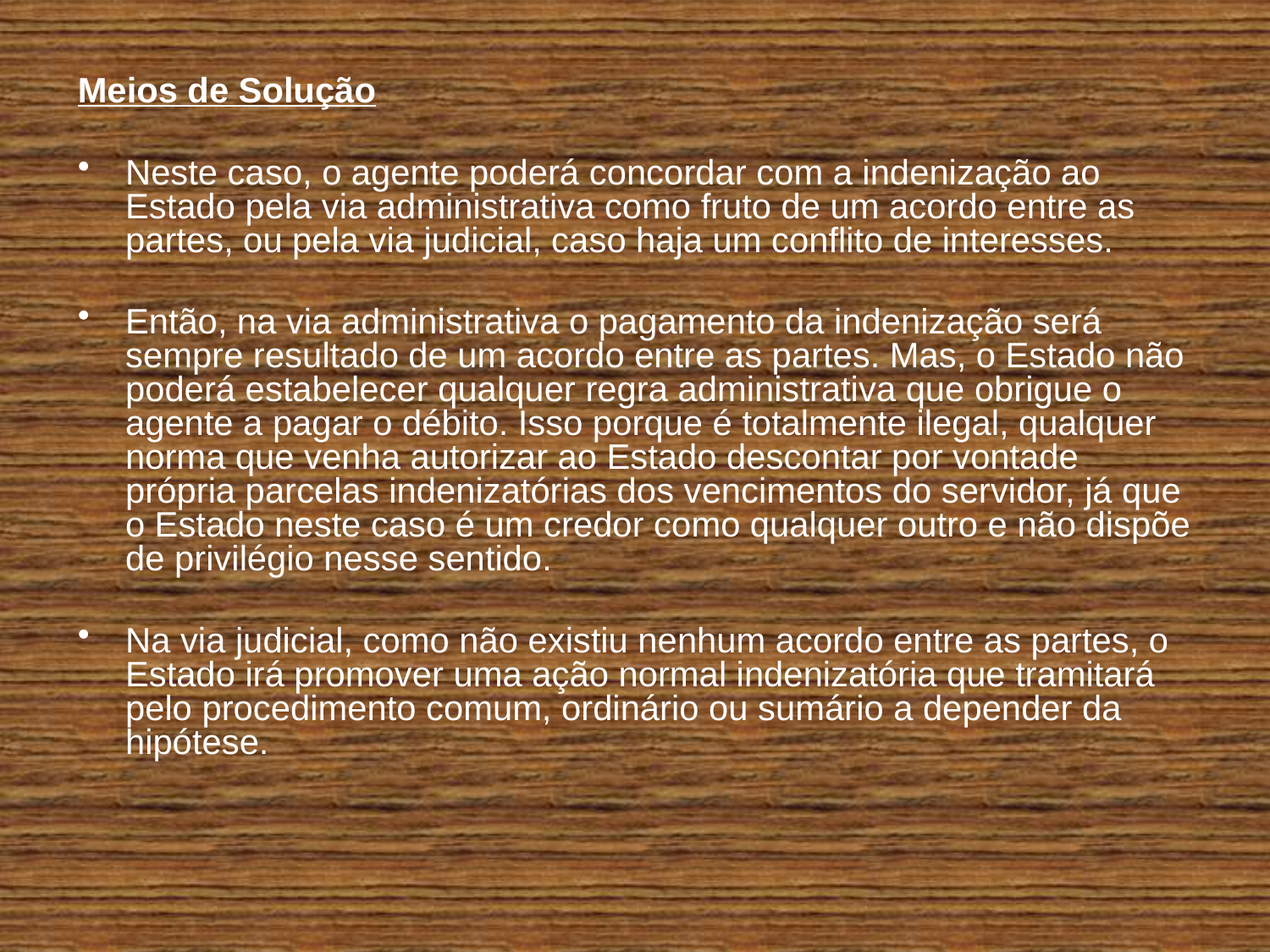

Meios de Solução

Neste caso, o agente poderá concordar com a indenização ao Estado pela via administrativa como fruto de um acordo entre as partes, ou pela via judicial, caso haja um conflito de interesses.

Então, na via administrativa o pagamento da indenização será sempre resultado de um acordo entre as partes. Mas, o Estado não poderá estabelecer qualquer regra administrativa que obrigue o agente a pagar o débito. Isso porque é totalmente ilegal, qualquer norma que venha autorizar ao Estado descontar por vontade própria parcelas indenizatórias dos vencimentos do servidor, já que o Estado neste caso é um credor como qualquer outro e não dispõe de privilégio nesse sentido.

Na via judicial, como não existiu nenhum acordo entre as partes, o Estado irá promover uma ação normal indenizatória que tramitará pelo procedimento comum, ordinário ou sumário a depender da hipótese.